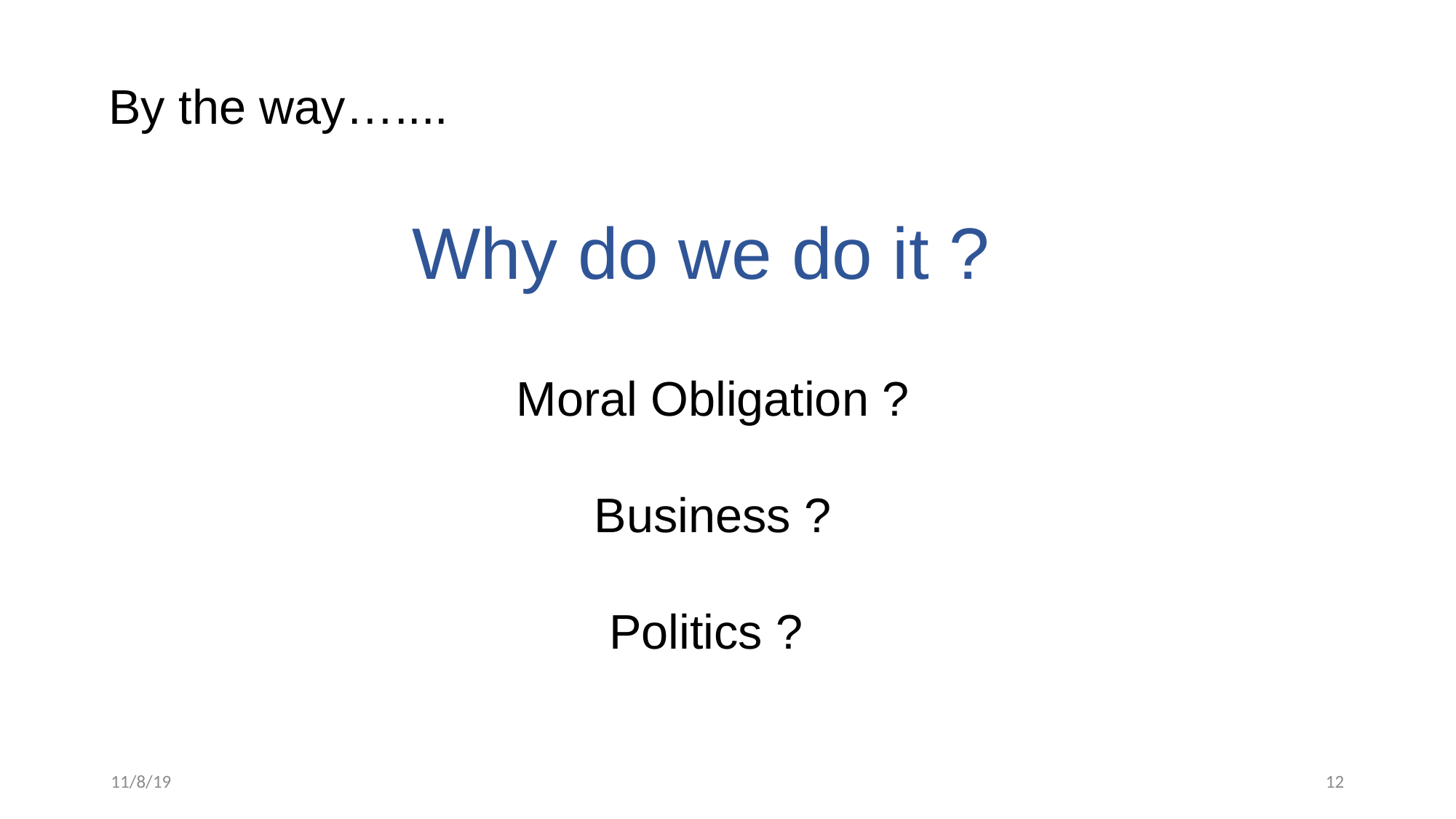

By the way…....
Why do we do it ?
Moral Obligation ?

Business ?

Politics ?
11/8/19

12